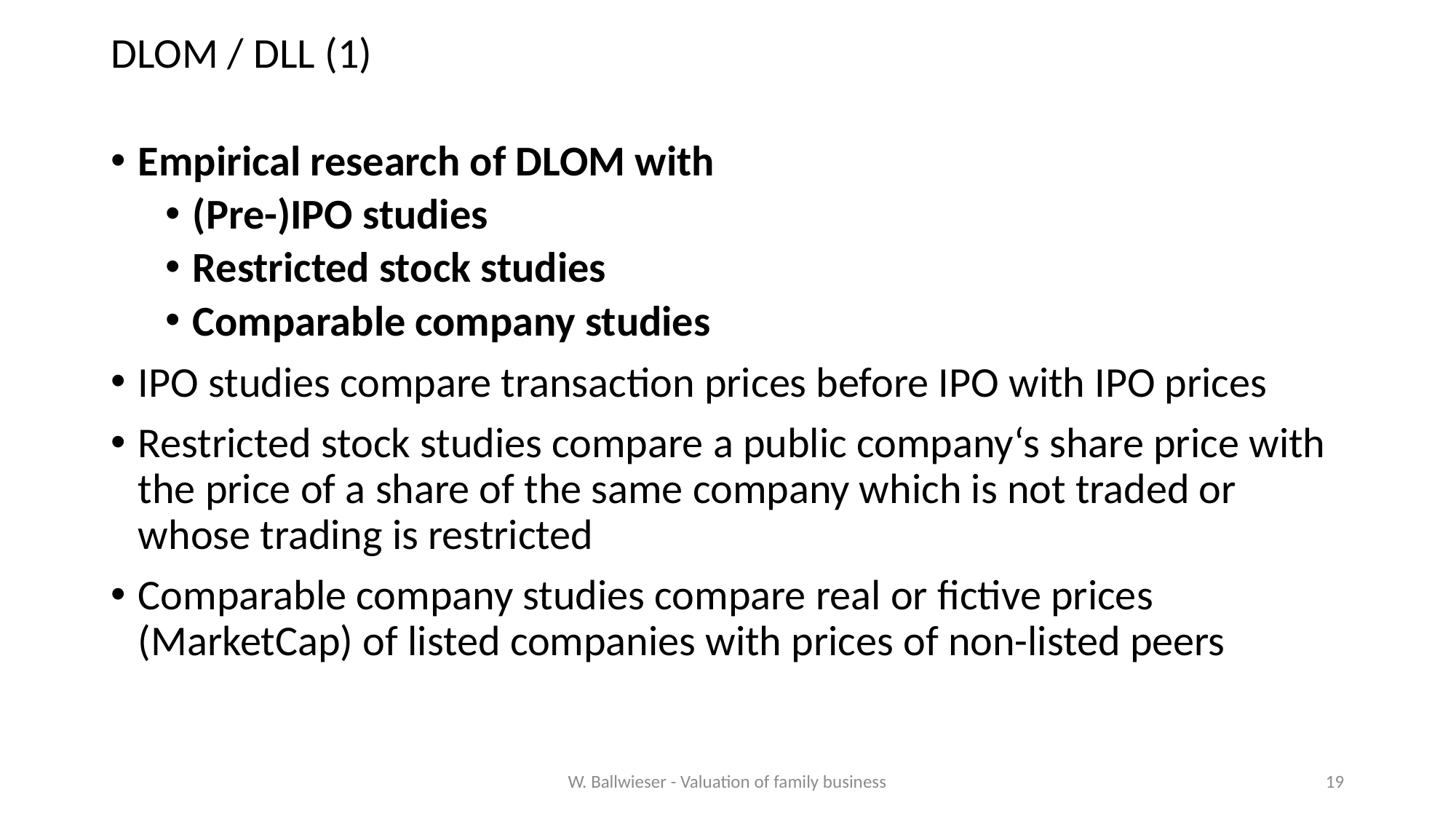

# DLOM / DLL (1)
Empirical research of DLOM with
(Pre-)IPO studies
Restricted stock studies
Comparable company studies
IPO studies compare transaction prices before IPO with IPO prices
Restricted stock studies compare a public company‘s share price with the price of a share of the same company which is not traded or whose trading is restricted
Comparable company studies compare real or fictive prices (MarketCap) of listed companies with prices of non-listed peers

W. Ballwieser - Valuation of family business
19